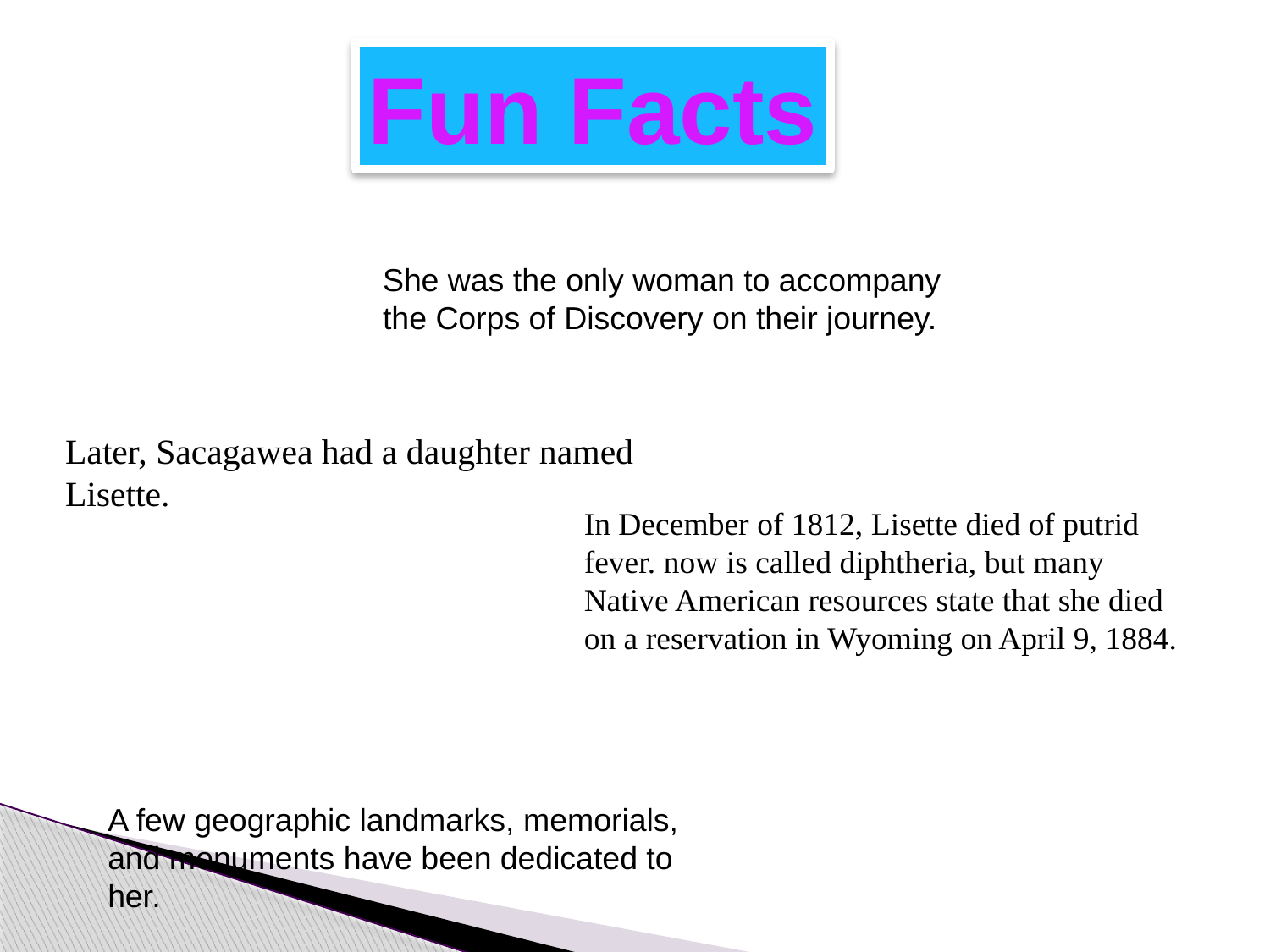

Fun Facts

She was the only woman to accompany the Corps of Discovery on their journey.
Later, Sacagawea had a daughter named Lisette.
In December of 1812, Lisette died of putrid fever. now is called diphtheria, but many Native American resources state that she died on a reservation in Wyoming on April 9, 1884.

A few geographic landmarks, memorials, and monuments have been dedicated to her.